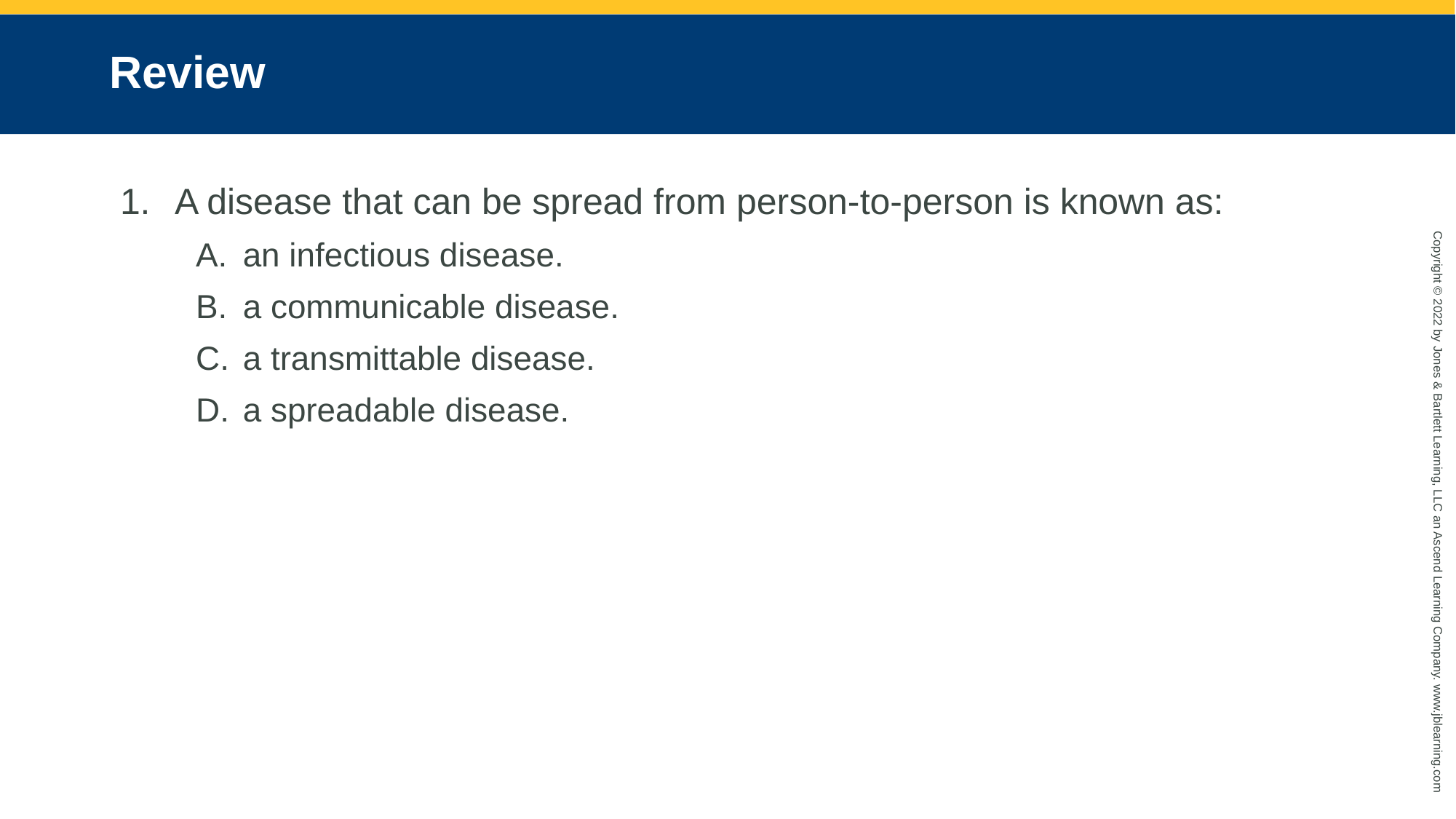

# Review
A disease that can be spread from person-to-person is known as:
an infectious disease.
a communicable disease.
a transmittable disease.
a spreadable disease.